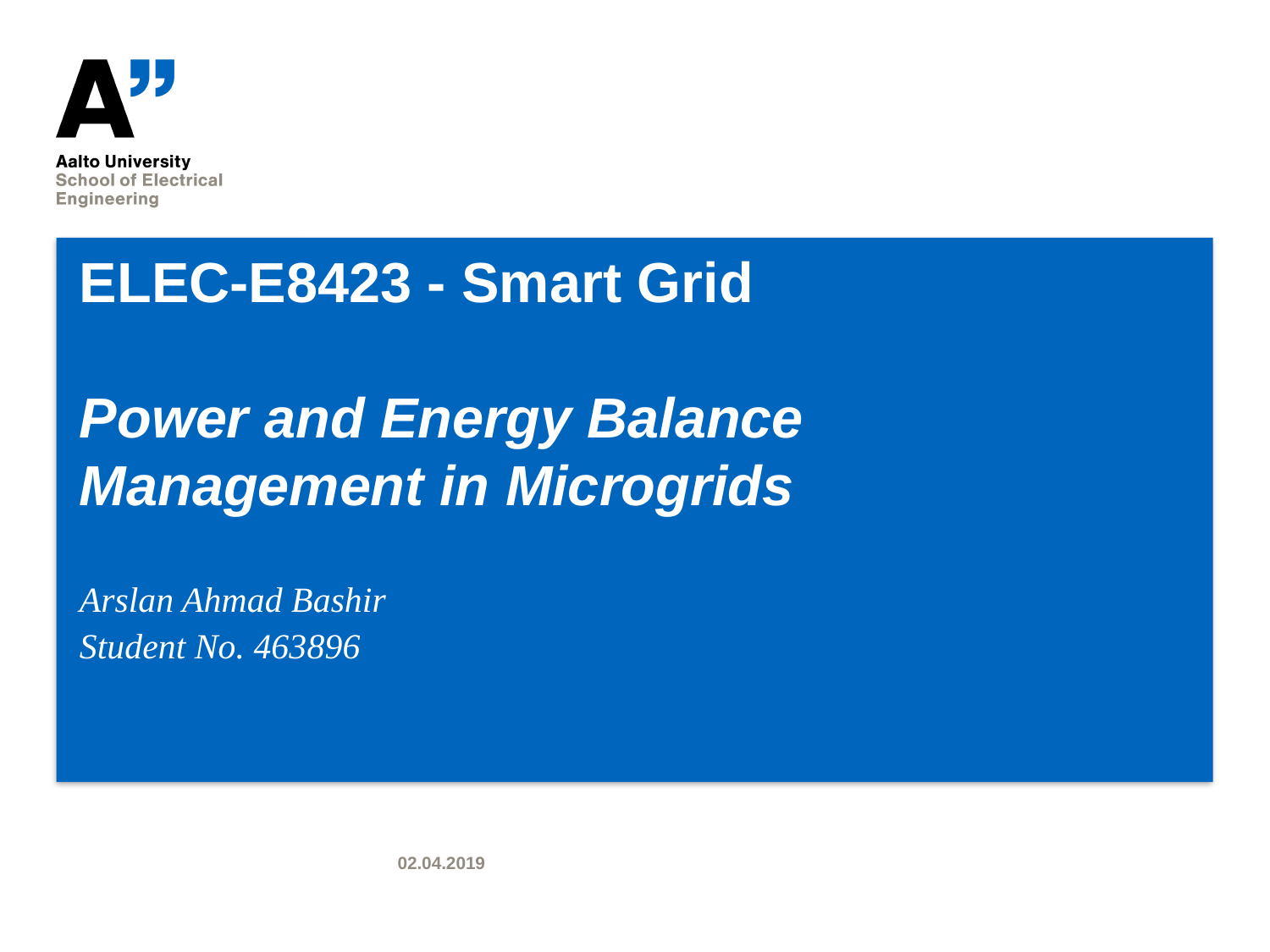

# ELEC-E8423 - Smart Grid Power and Energy Balance Management in Microgrids
Arslan Ahmad Bashir
Student No. 463896

02.04.2019